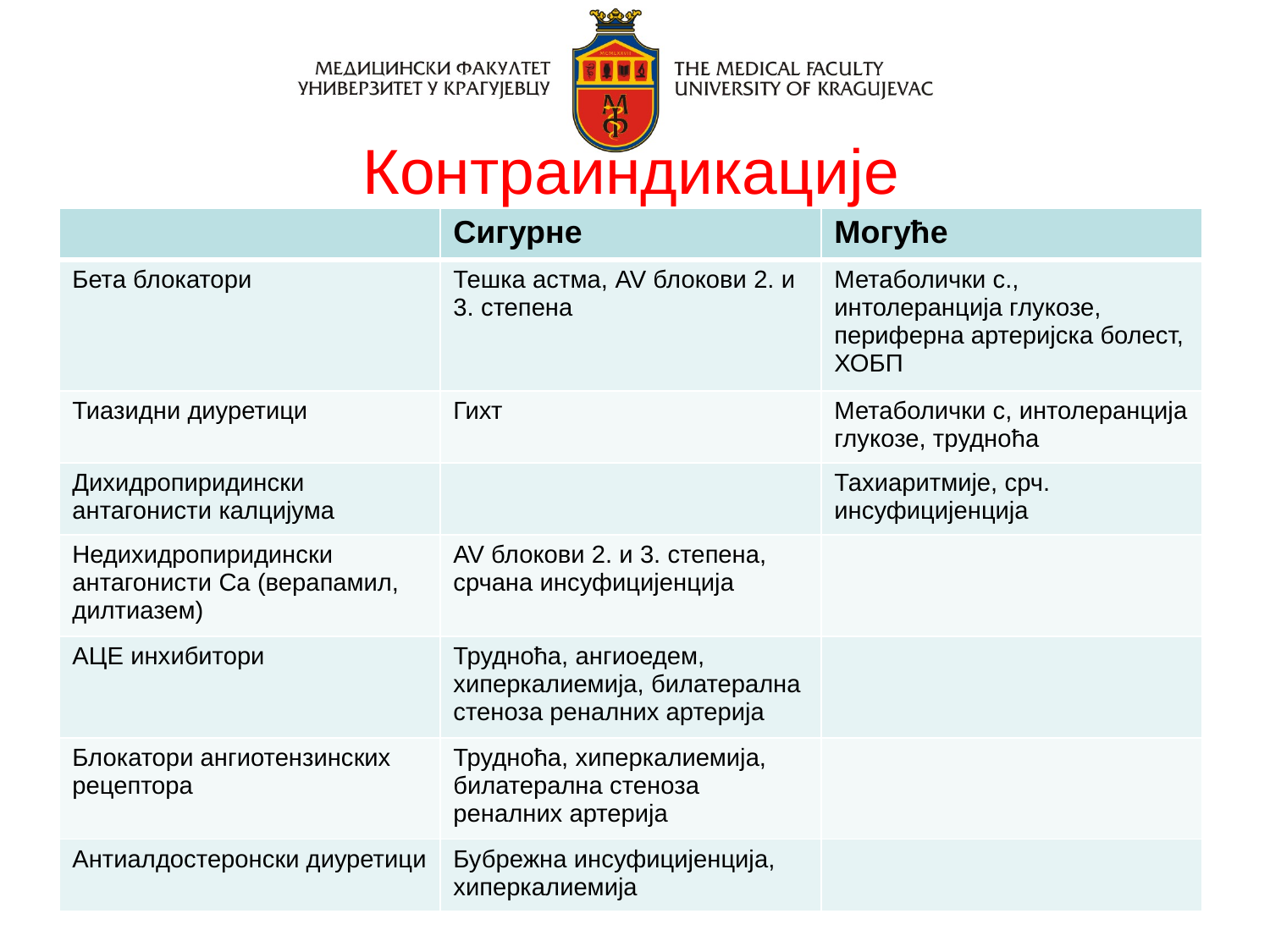

# Контраиндикације
|  | Сигурне | Могуће |
| --- | --- | --- |
| Бета блокатори | Тешка астма, AV блокови 2. и 3. степена | Метаболички с., интолеранција глукозе, периферна артеријска болест, ХОБП |
| Тиазидни диуретици | Гихт | Метаболички с, интолеранција глукозе, трудноћа |
| Дихидропиридински антагонисти калцијума |  | Тахиаритмије, срч. инсуфицијенција |
| Недихидропиридински антагонисти Ca (верапамил, дилтиазем) | AV блокови 2. и 3. степена, срчана инсуфицијенција |  |
| АЦЕ инхибитори | Трудноћа, ангиоедем, хиперкалиемија, билатерална стеноза реналних артерија |  |
| Блокатори ангиотензинских рецептора | Трудноћа, хиперкалиемија, билатерална стеноза реналних артерија |  |
| Антиалдостеронски диуретици | Бубрежна инсуфицијенција, хиперкалиемија |  |